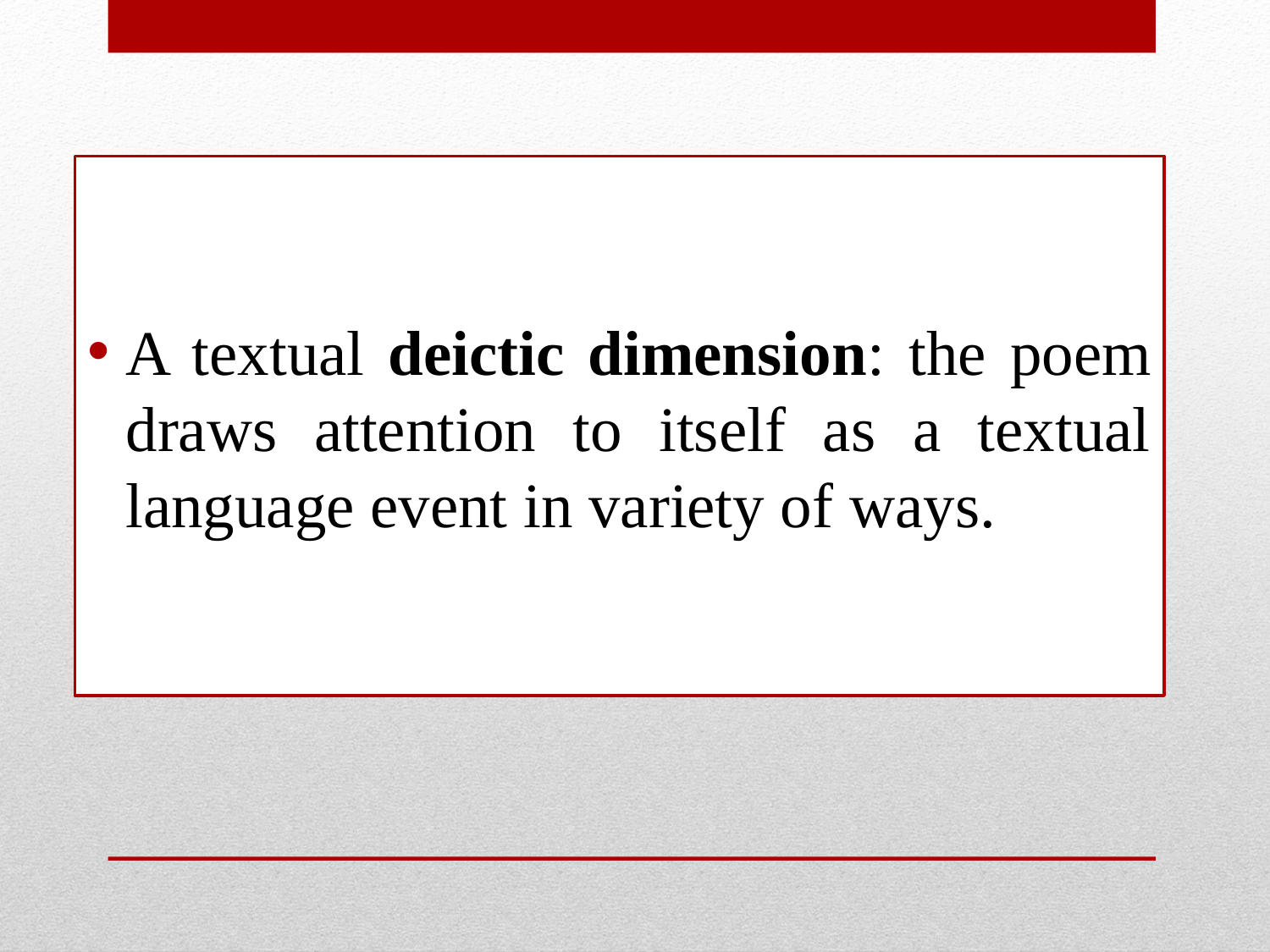

A textual deictic dimension: the poem draws attention to itself as a textual language event in variety of ways.